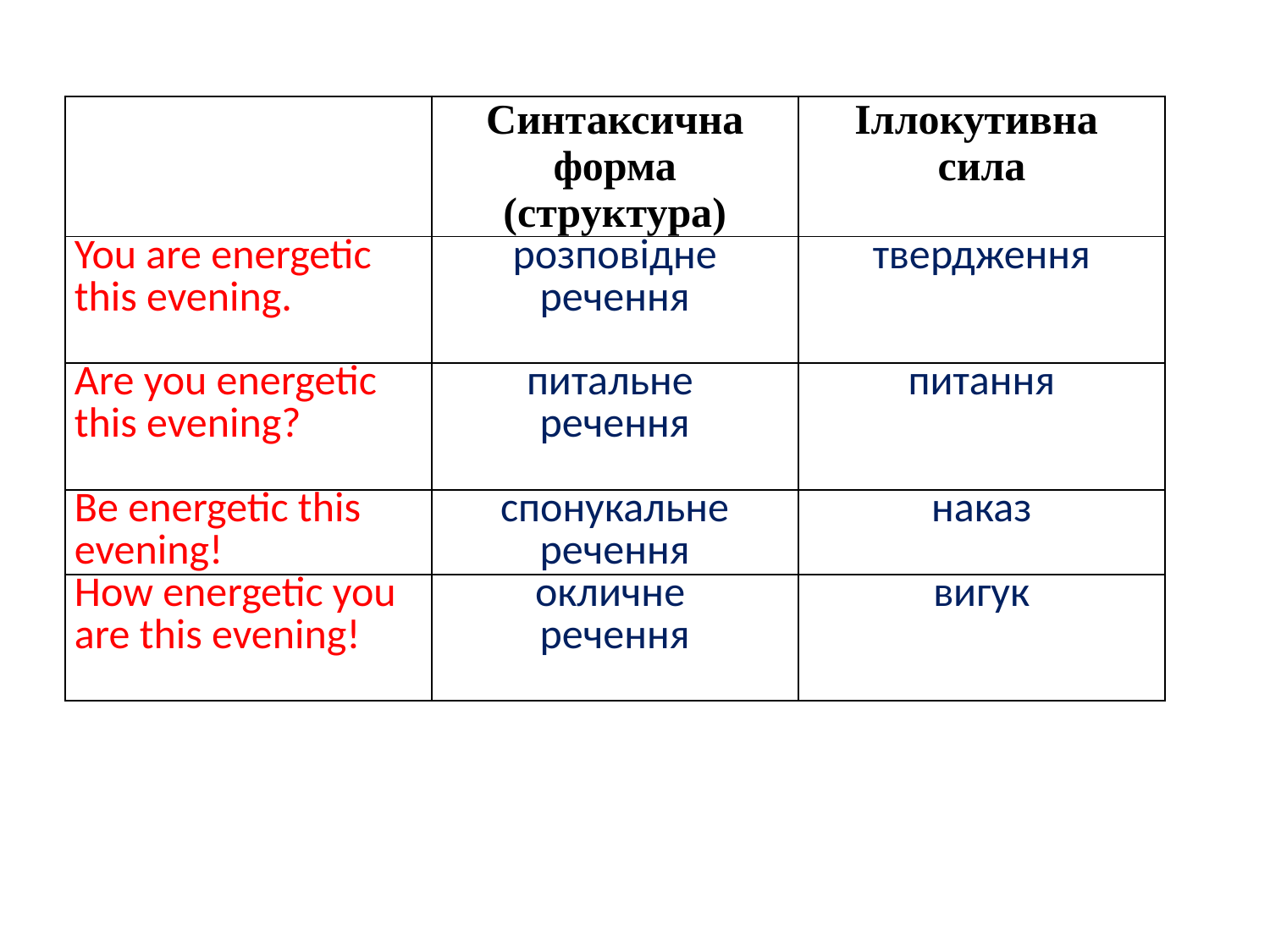

#
|  | Синтаксична форма (структура) | Іллокутивна сила |
| --- | --- | --- |
| You are energetic this evening. | розповідне речення | твердження |
| Are you energetic this evening? | питальне речення | питання |
| Be energetic this evening! | спонукальне речення | наказ |
| How energetic you are this evening! | окличне речення | вигук |